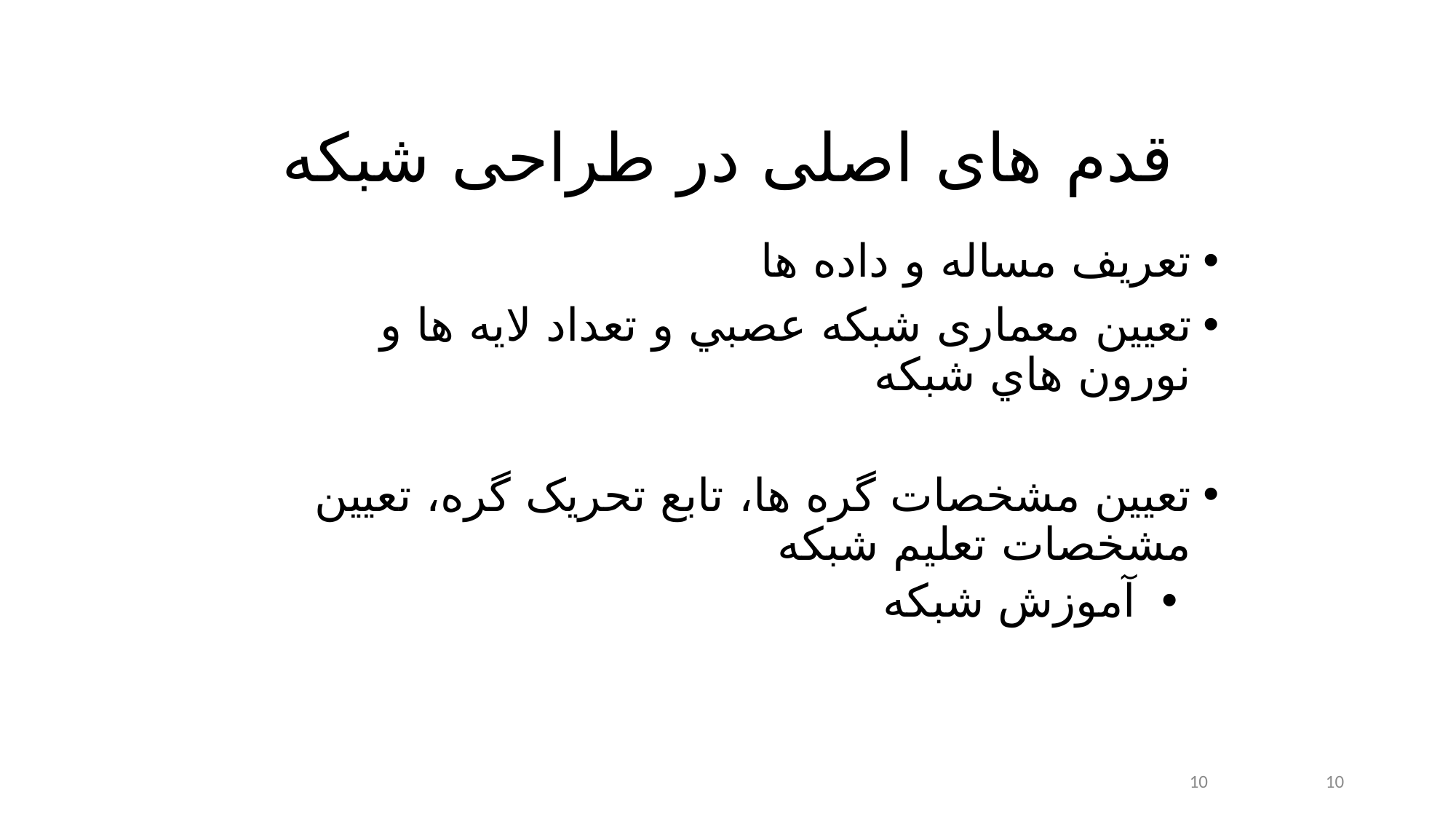

قدم های اصلی در طراحی شبکه
تعریف مساله و داده ها
تعيين معماری شبکه عصبي و تعداد لايه ها و نورون هاي شبکه

تعيين مشخصات گره ها، تابع تحريک گره، تعيين مشخصات تعليم شبکه
آموزش شبکه

10
10